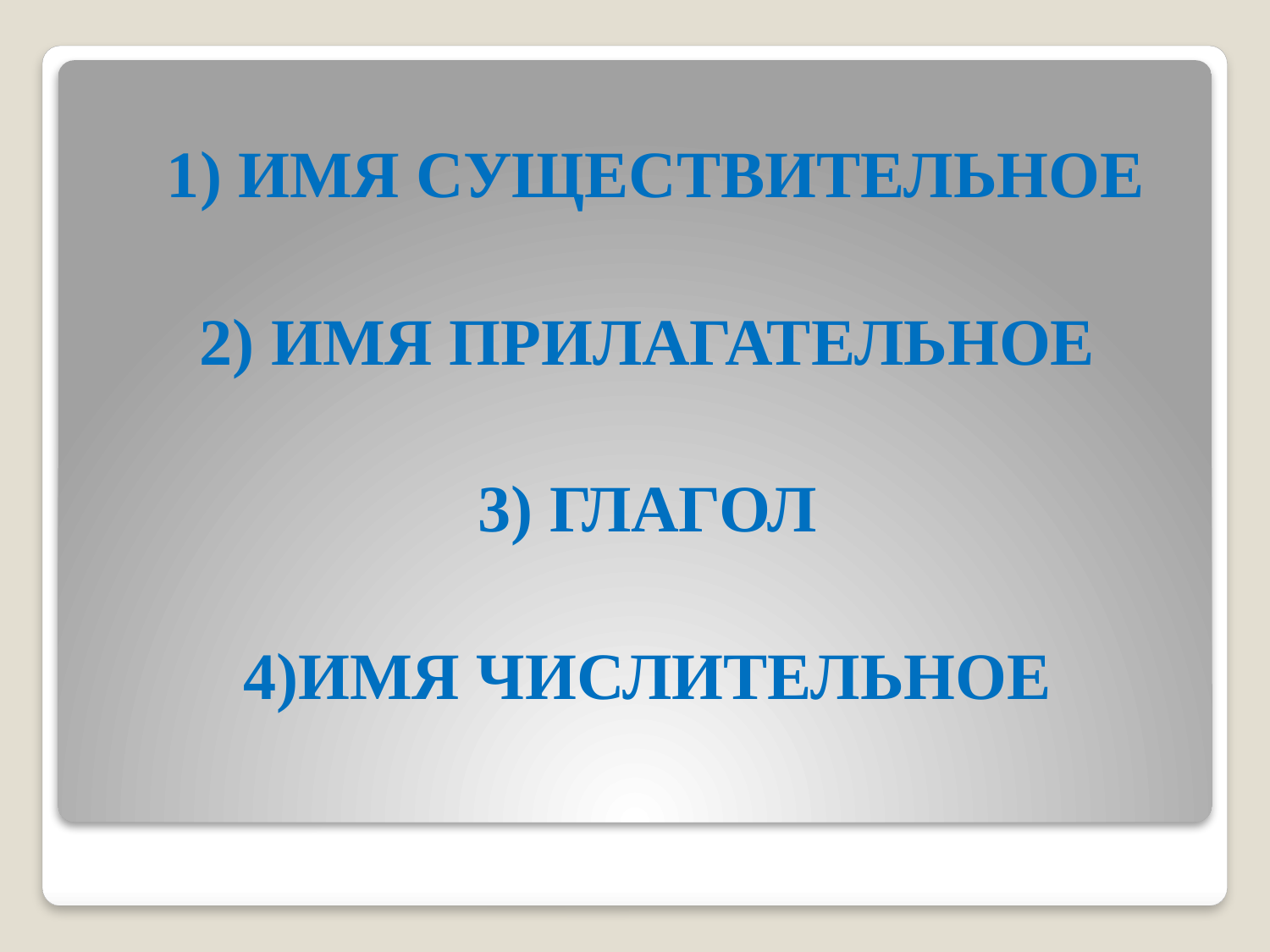

1) ИМЯ СУЩЕСТВИТЕЛЬНОЕ

2) ИМЯ ПРИЛАГАТЕЛЬНОЕ

3) ГЛАГОЛ

4)ИМЯ ЧИСЛИТЕЛЬНОЕ
#